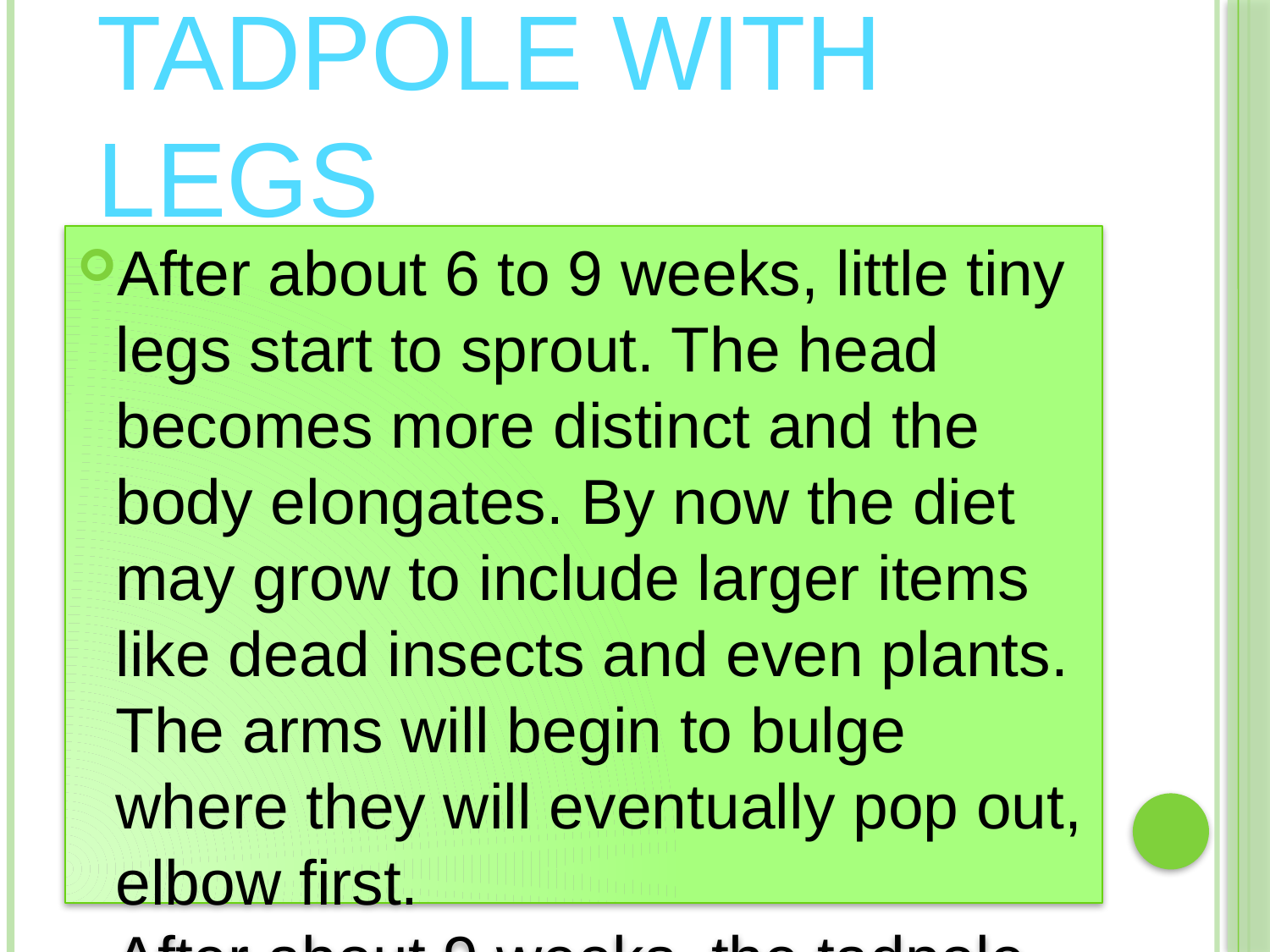

# Stage 3. Tadpole with legs
After about 6 to 9 weeks, little tiny legs start to sprout. The head becomes more distinct and the body elongates. By now the diet may grow to include larger items like dead insects and even plants.
The arms will begin to bulge where they will eventually pop out, elbow first.
After about 9 weeks, the tadpole looks more like a teeny frog with a really long tail. It is now well on it's way to being almost ful lgrown!